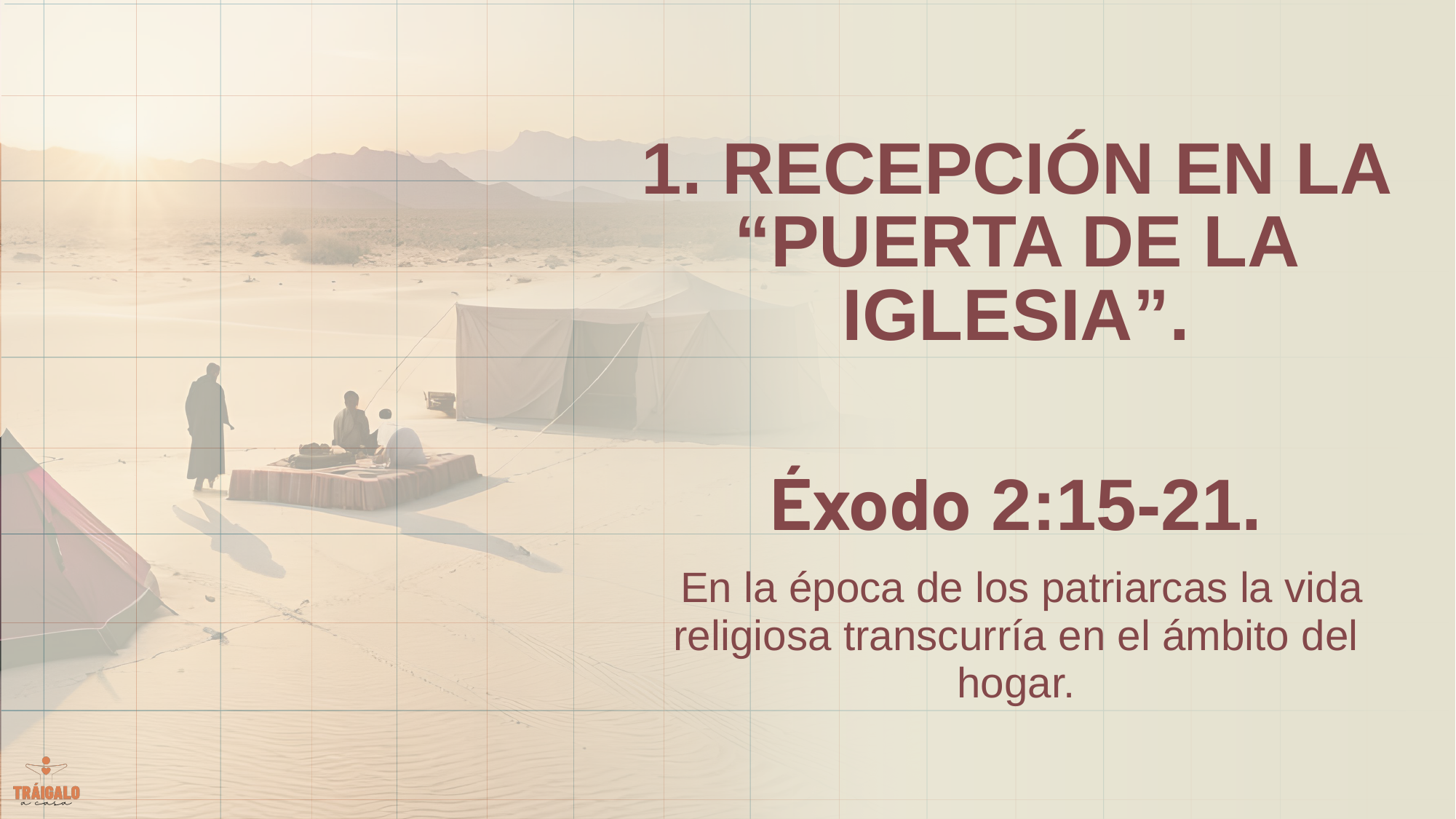

1. RECEPCIÓN EN LA “PUERTA DE LA IGLESIA”.

Éxodo 2:15-21.
 En la época de los patriarcas la vida religiosa transcurría en el ámbito del hogar.